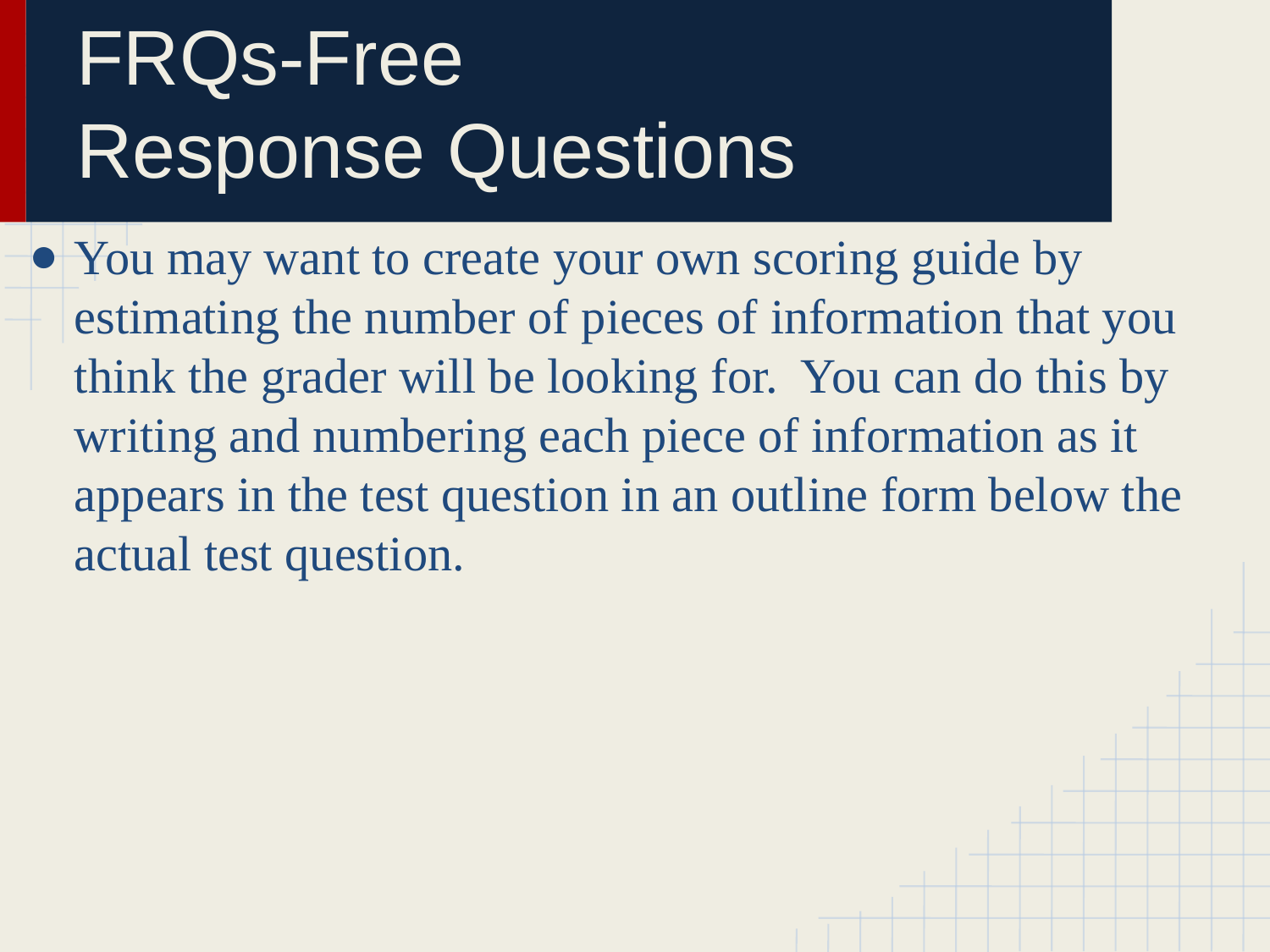

# FRQs-Free Response Questions
You may want to create your own scoring guide by estimating the number of pieces of information that you think the grader will be looking for.  You can do this by writing and numbering each piece of information as it appears in the test question in an outline form below the actual test question.